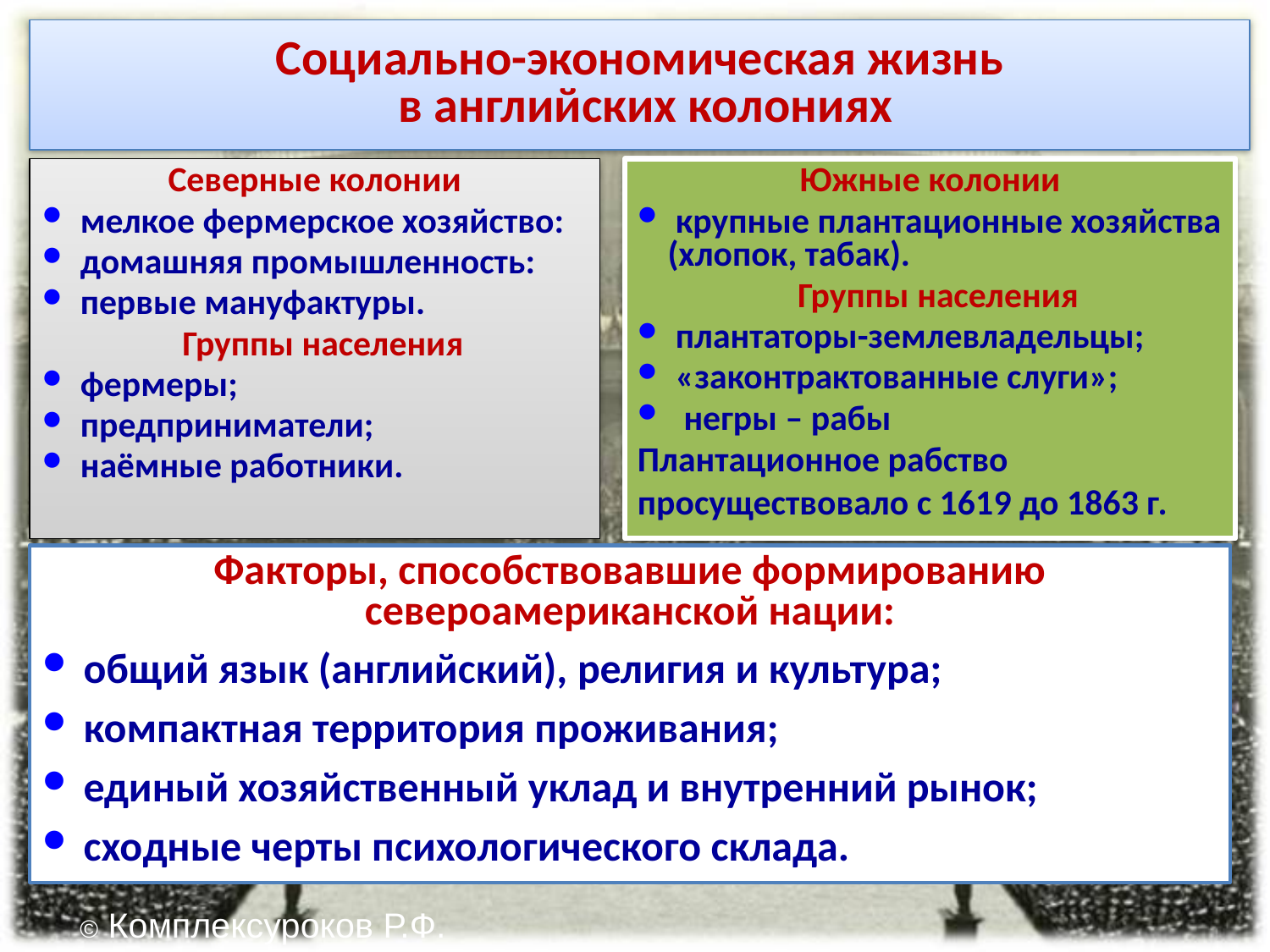

Социально-экономическая жизнь
 в английских колониях
Северные колонии
 мелкое фермерское хозяйство:
 домашняя промышленность:
 первые мануфактуры.
  Группы населения
 фермеры;
 предприниматели;
 наёмные работники.
Южные колонии
 крупные плантационные хозяйства (хлопок, табак).
  Группы населения
 плантаторы-землевладельцы;
 «законтрактованные слуги»;
  негры – рабы
Плантационное рабство просуществовало с 1619 до 1863 г.
Факторы, способствовавшие формированию североамериканской нации:
 общий язык (английский), религия и культура;
 компактная территория проживания;
 единый хозяйственный уклад и внутренний рынок;
 сходные черты психологического склада.
© Комплексуроков Р.Ф.